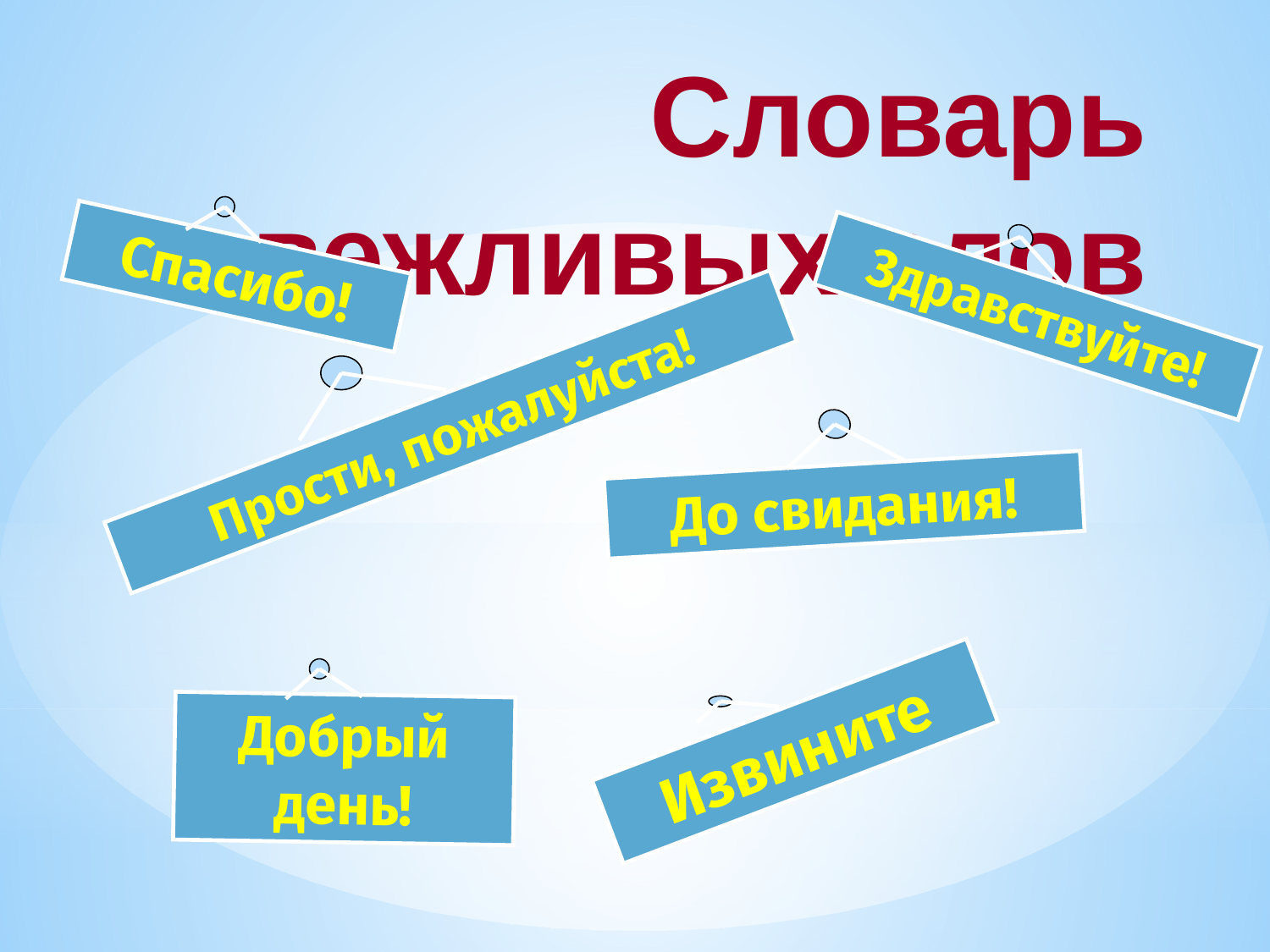

# Словарь вежливых слов

Спасибо!

Здравствуйте!

Прости, пожалуйста!

До свидания!

Добрый день!

Извините